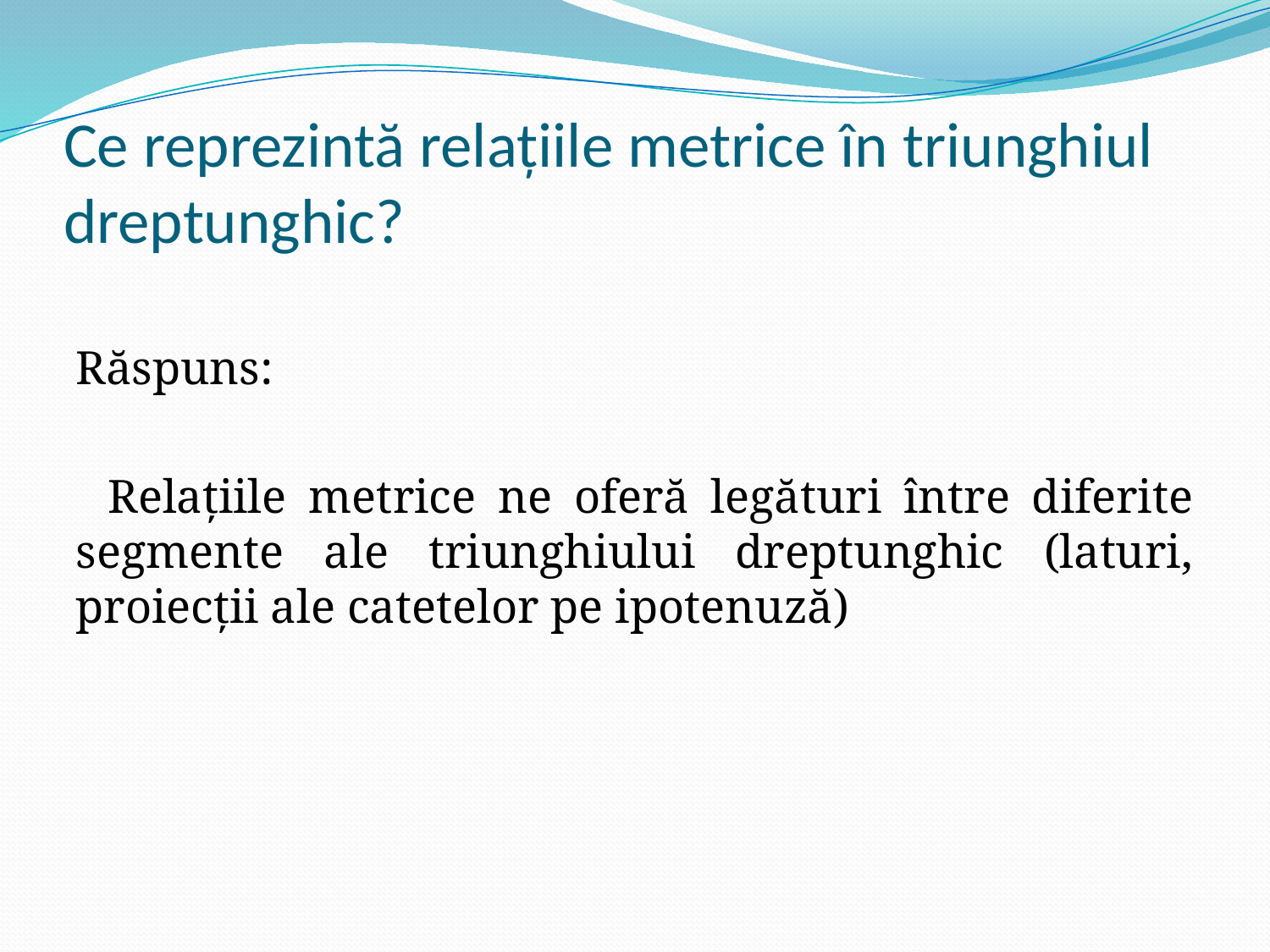

# Ce reprezintă relaţiile metrice în triunghiul dreptunghic?

Răspuns:

Relaţiile metrice ne oferă legături între diferite segmente ale triunghiului dreptunghic (laturi, proiecţii ale catetelor pe ipotenuză)